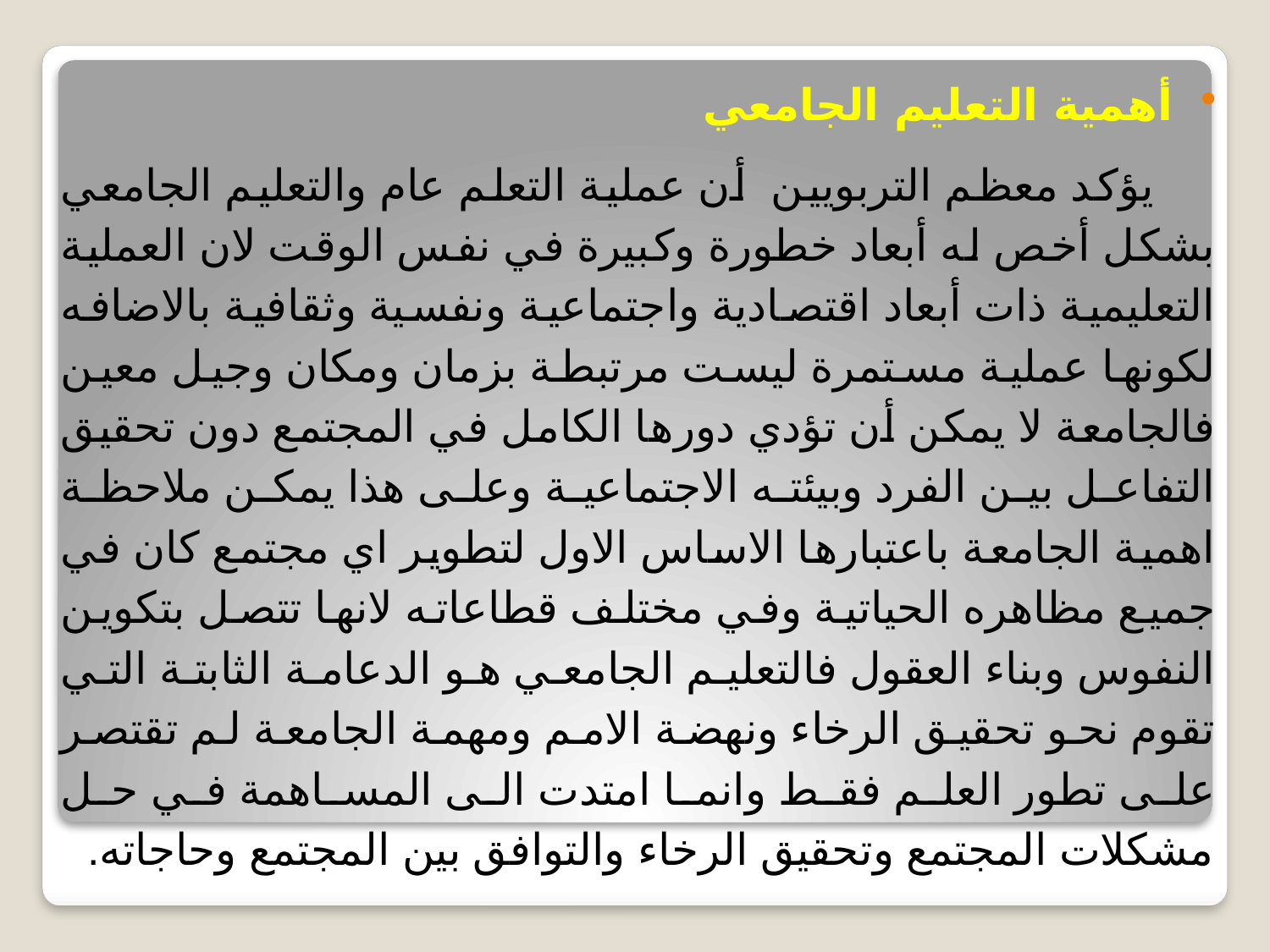

أهمية التعليم الجامعي
     يؤكد معظم التربويين  أن عملية التعلم عام والتعليم الجامعي بشكل أخص له أبعاد خطورة وكبيرة في نفس الوقت لان العملية التعليمية ذات أبعاد اقتصادية واجتماعية ونفسية وثقافية بالاضافه لكونها عملية مستمرة ليست مرتبطة بزمان ومكان وجيل معين فالجامعة لا يمكن أن تؤدي دورها الكامل في المجتمع دون تحقيق التفاعل بين الفرد وبيئته الاجتماعية وعلى هذا يمكن ملاحظة اهمية الجامعة باعتبارها الاساس الاول لتطوير اي مجتمع كان في جميع مظاهره الحياتية وفي مختلف قطاعاته لانها تتصل بتكوين النفوس وبناء العقول فالتعليم الجامعي هو الدعامة الثابتة التي تقوم نحو تحقيق الرخاء ونهضة الامم ومهمة الجامعة لم تقتصر على تطور العلم فقط وانما امتدت الى المساهمة في حل مشكلات المجتمع وتحقيق الرخاء والتوافق بين المجتمع وحاجاته.